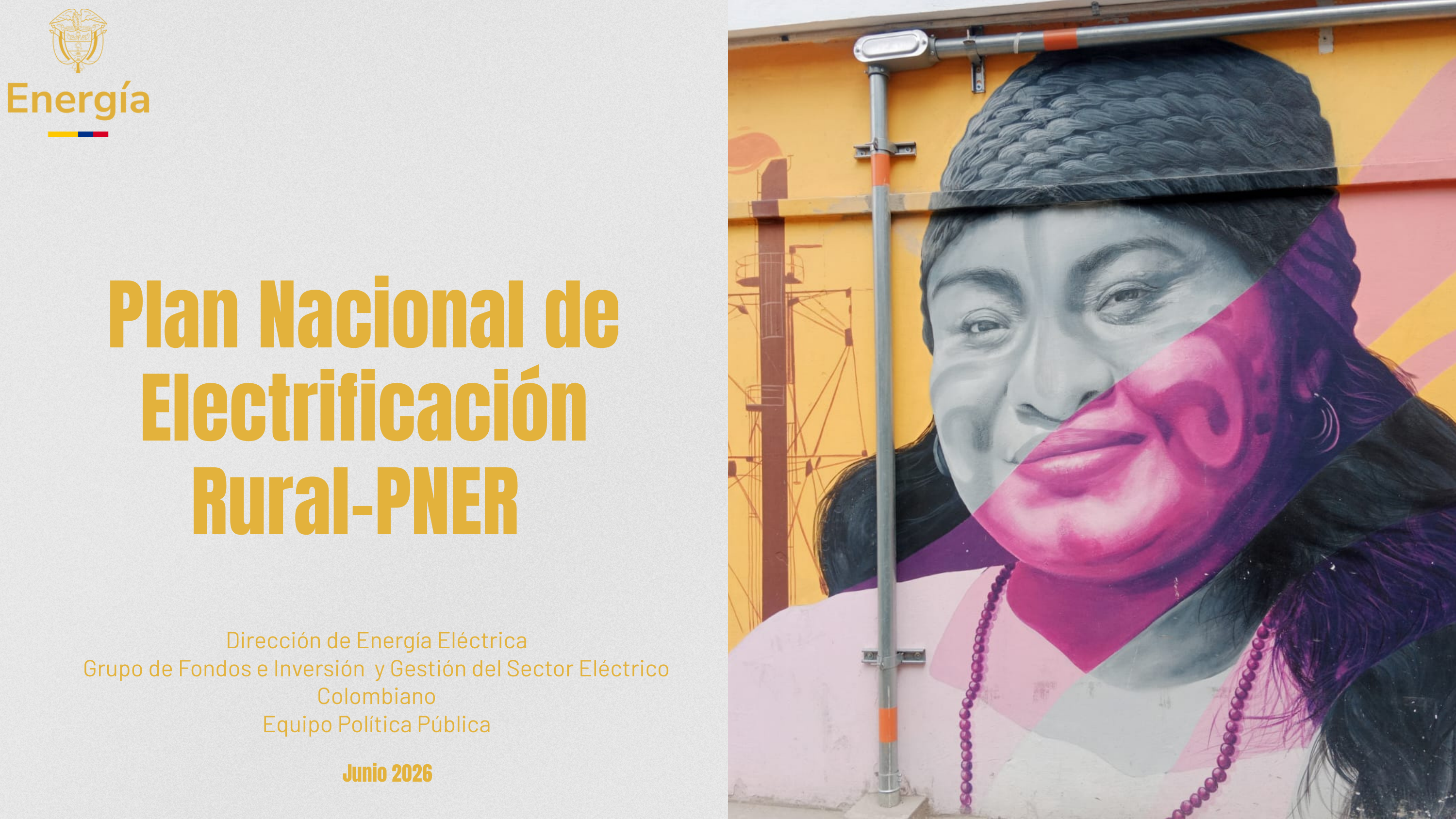

Plan Nacional de Electrificación Rural-PNER

Dirección de Energía Eléctrica
Grupo de Fondos e Inversión  y Gestión del Sector Eléctrico Colombiano
Equipo Política Pública

Junio 2026